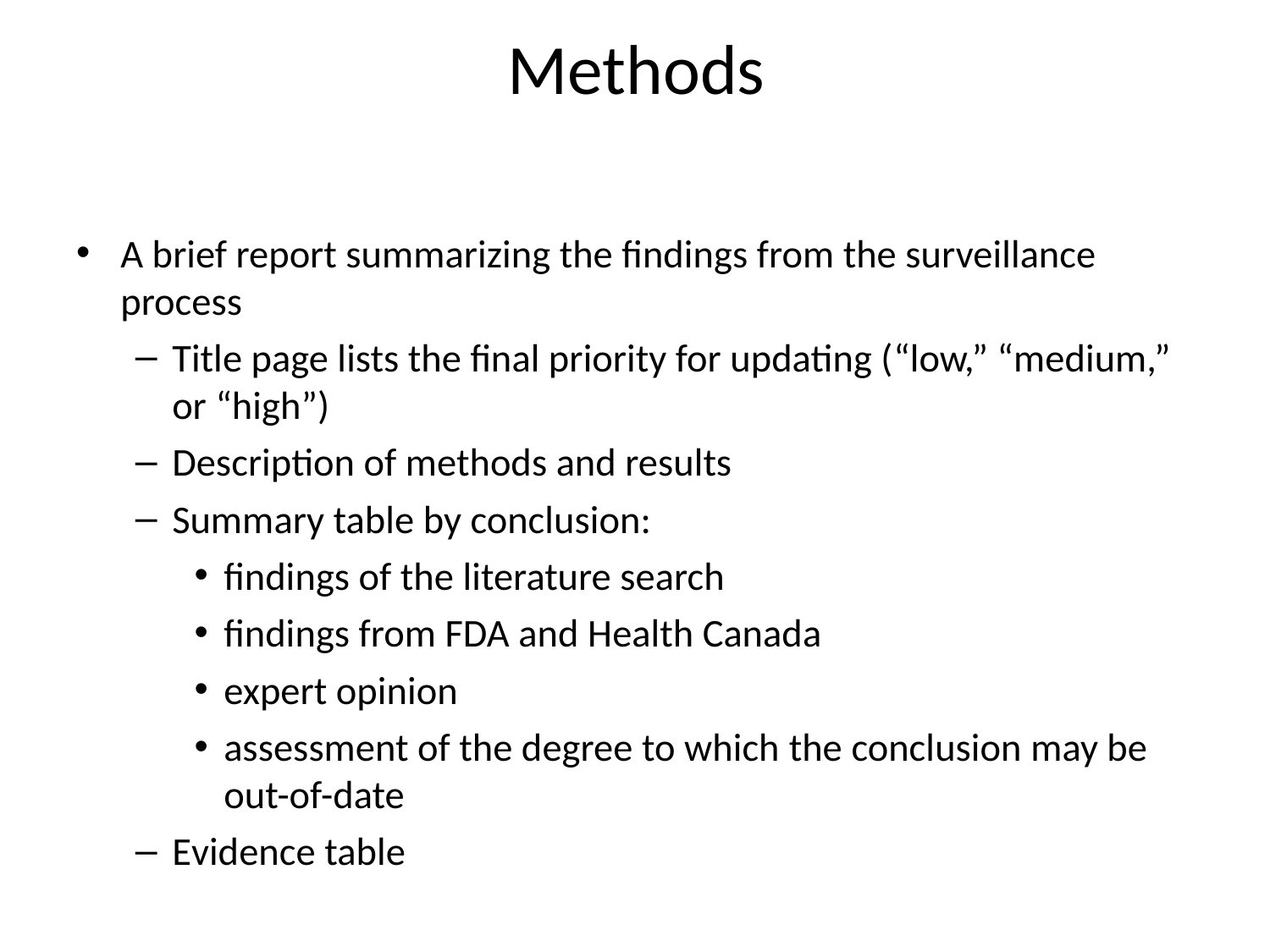

# Methods
A brief report summarizing the findings from the surveillance process
Title page lists the final priority for updating (“low,” “medium,” or “high”)
Description of methods and results
Summary table by conclusion:
findings of the literature search
findings from FDA and Health Canada
expert opinion
assessment of the degree to which the conclusion may be out-of-date
Evidence table